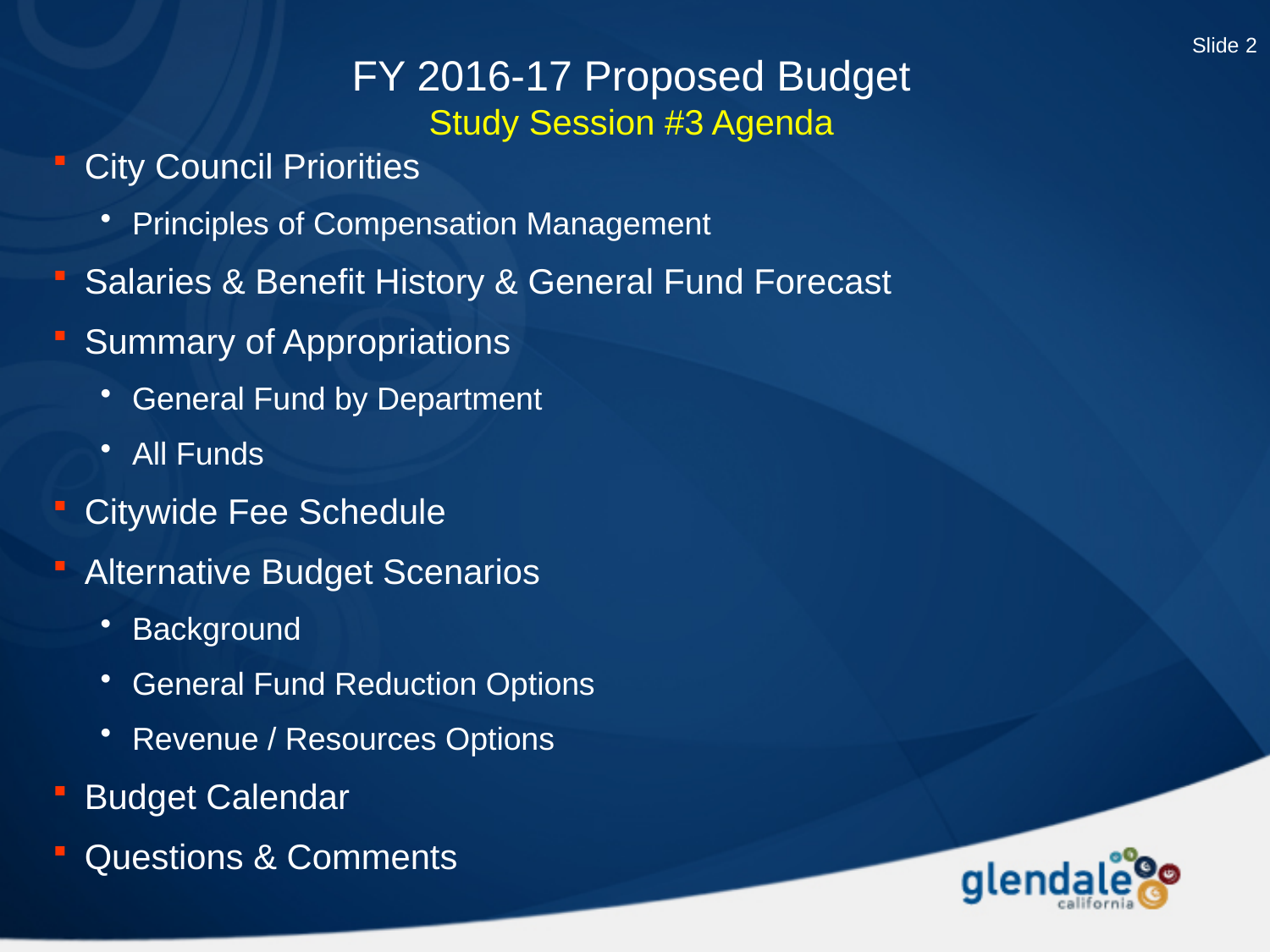

Slide 2
FY 2016-17 Proposed Budget
Study Session #3 Agenda
City Council Priorities
Principles of Compensation Management
Salaries & Benefit History & General Fund Forecast
Summary of Appropriations
General Fund by Department
All Funds
Citywide Fee Schedule
Alternative Budget Scenarios
Background
General Fund Reduction Options
Revenue / Resources Options
Budget Calendar
Questions & Comments